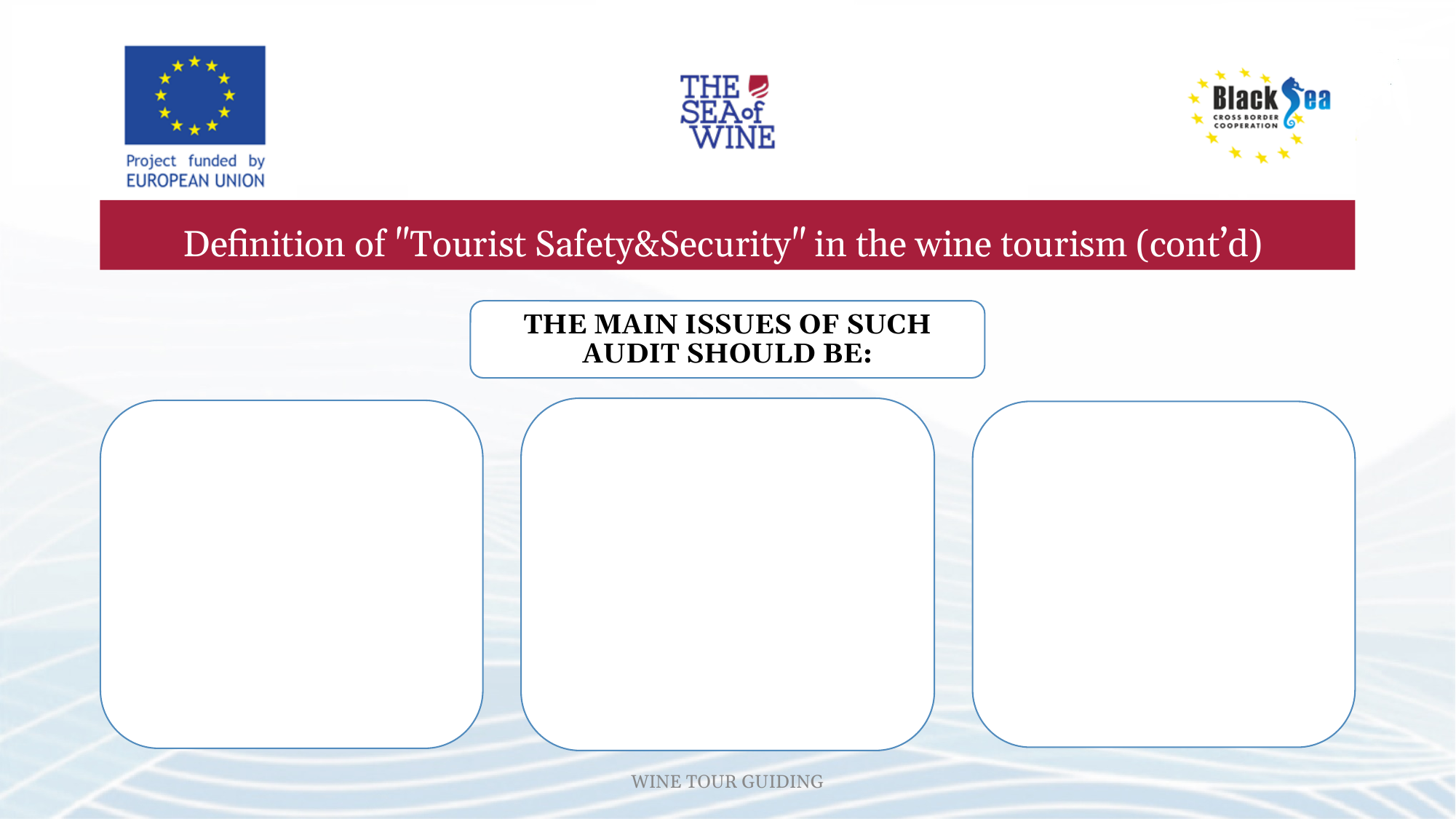

# Definition of "Tourist Safety&Security" in the wine tourism (cont’d)

THE MAIN ISSUES OF SUCH AUDIT SHOULD BE:

AT THE LEVEL OF HOTEL AND RESTAURANT SERVICE
are there safe areas for rest, accommodation, meals, comfort breaks, movement of guests;
who will be able to react quickly and professionally to the situation when the guest needs help; how far are the points of medical, fire and other assistance;
how much information is available to guests about the behavior  in case of an accident?
AT PRODUCTION LEVEL
whether the industrial zone is safe for visitors;
where exactly there are danger points;
what to do if there is an accident?
AT THE LEVEL OF ALL ELEMENTS OF THE SPACE OF THE TOURIST TERRITORY (VINEYARDS, MUSEUMS, WINE SHOPS, CULTURAL CENTERS, LABORATORIES...)
are all wine tourism facilities socially suitable,
are the staff able to serve tourists (with or without disability), do all guests feel equal?
WINE TOUR GUIDING